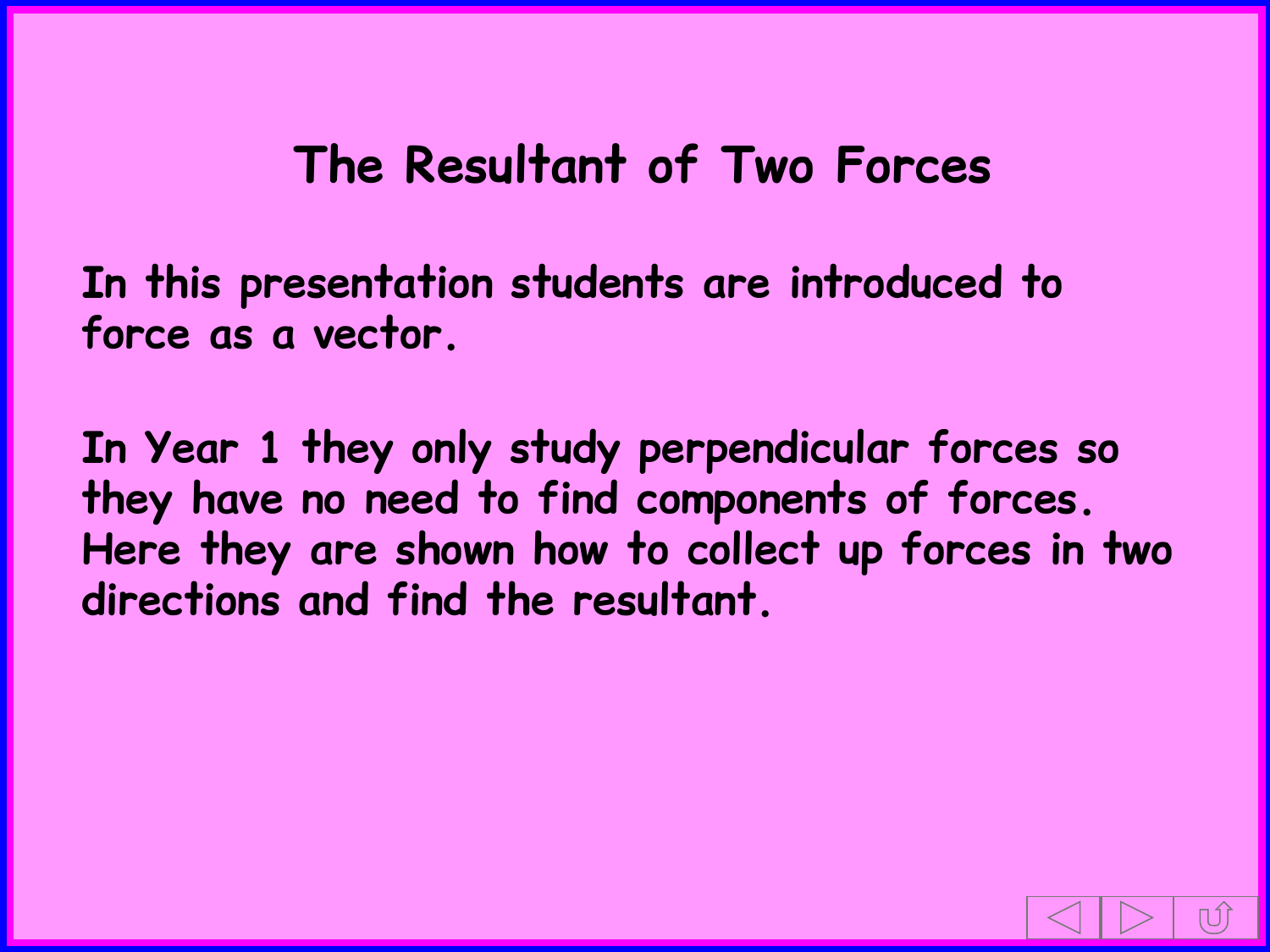

The Resultant of Two Forces
In this presentation students are introduced to force as a vector.
In Year 1 they only study perpendicular forces so they have no need to find components of forces.  Here they are shown how to collect up forces in two directions and find the resultant.